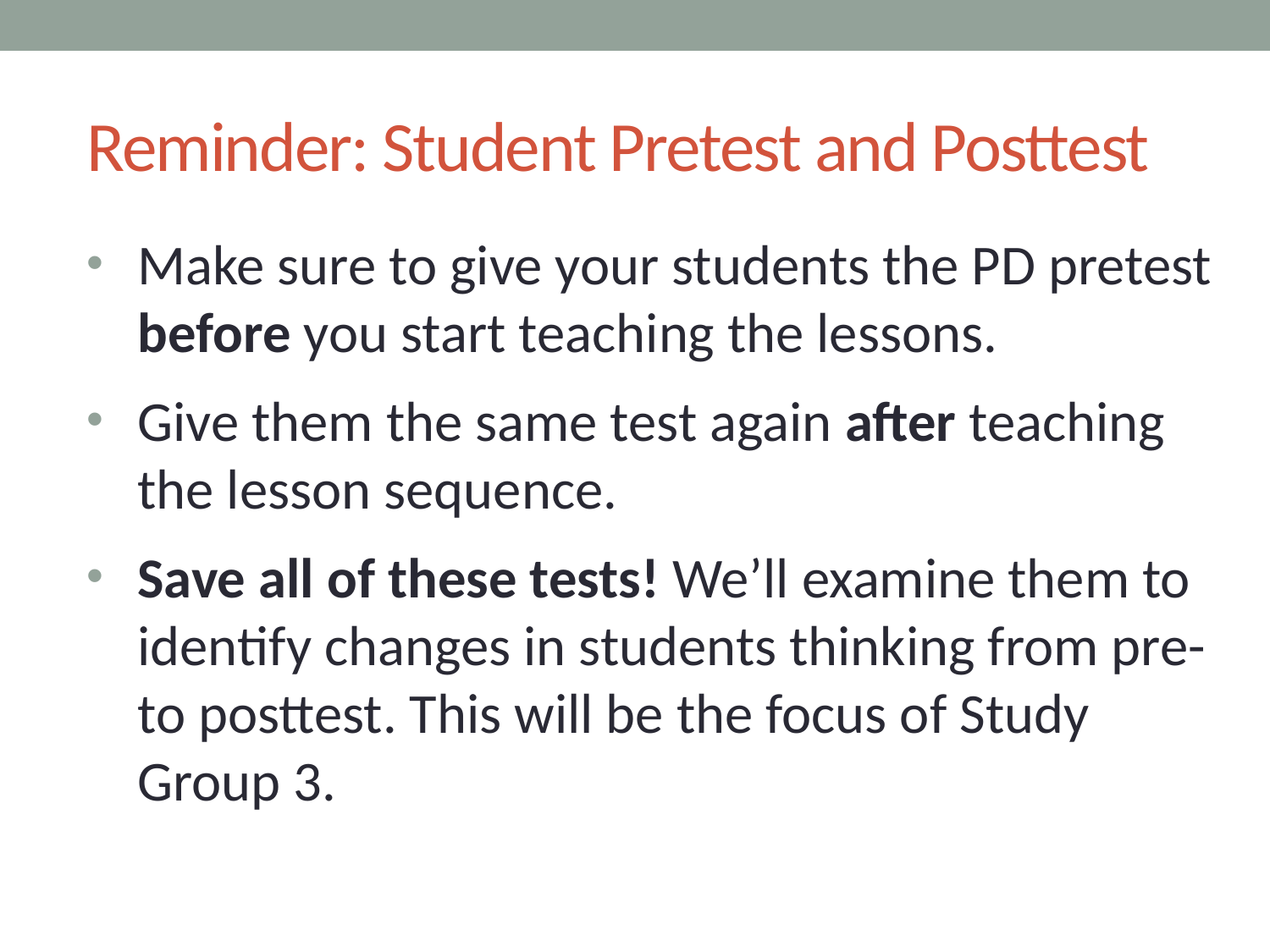

# Reminder: Student Pretest and Posttest
Make sure to give your students the PD pretest before you start teaching the lessons.
Give them the same test again after teaching the lesson sequence.
Save all of these tests! We’ll examine them to identify changes in students thinking from pre- to posttest. This will be the focus of Study Group 3.